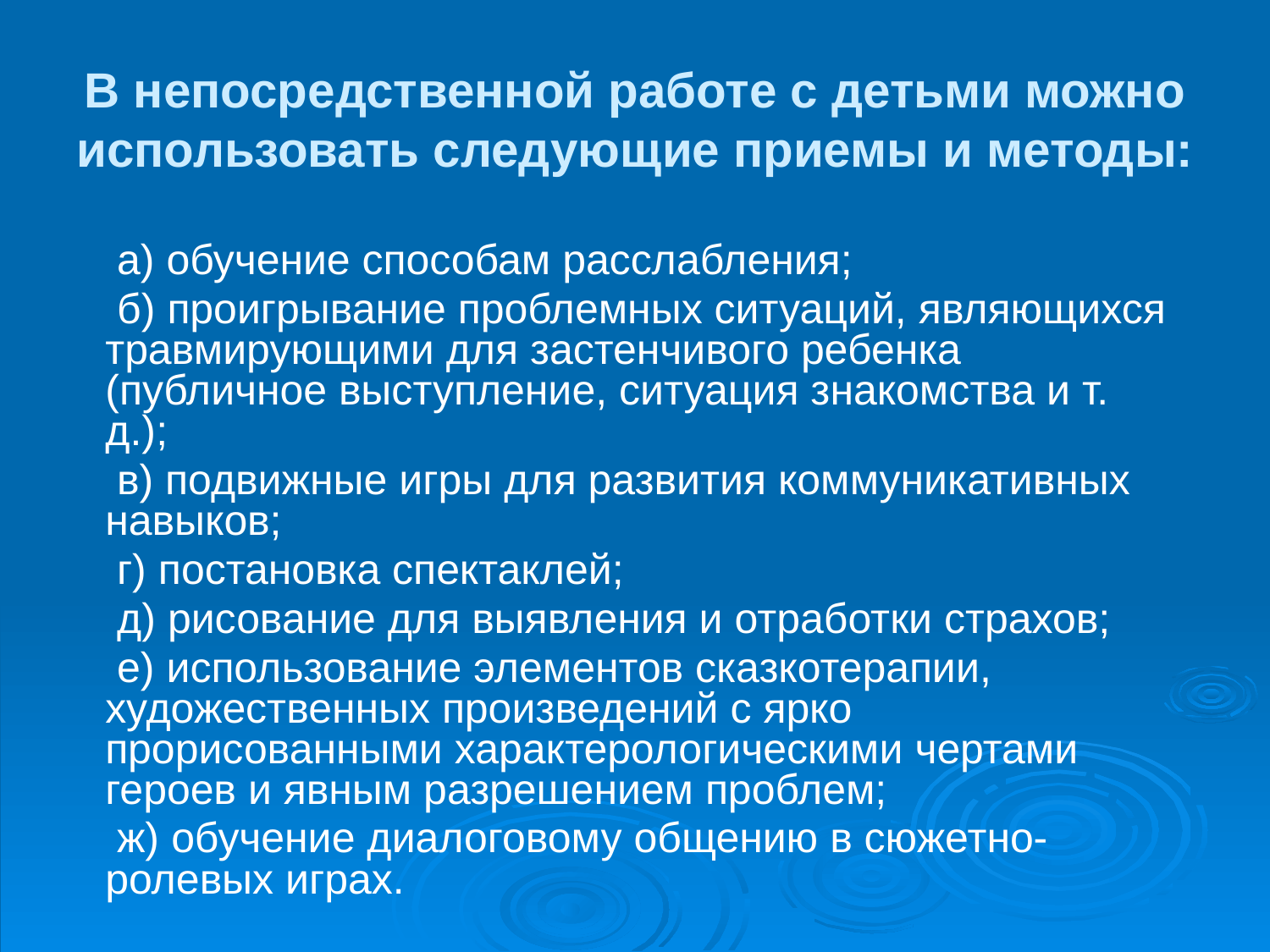

# В непосредственной работе с детьми можно использо­вать следующие приемы и методы:
     а) обучение способам расслабления;
     б) проигрывание проблемных ситуаций, являющихся травмирующими для застенчивого ребенка (публичное выступление, ситуация знакомства и т. д.);
     в) подвижные игры для развития коммуникативных навыков;
     г) постановка спектаклей;
     д) рисование для выявления и отработки страхов;
     е) использование элементов сказкотерапии, художественных произведений с ярко прорисованными харак­терологическими чертами героев и явным разрешением проблем;
     ж) обучение диалоговому общению в сюжетно-ролевых играх.